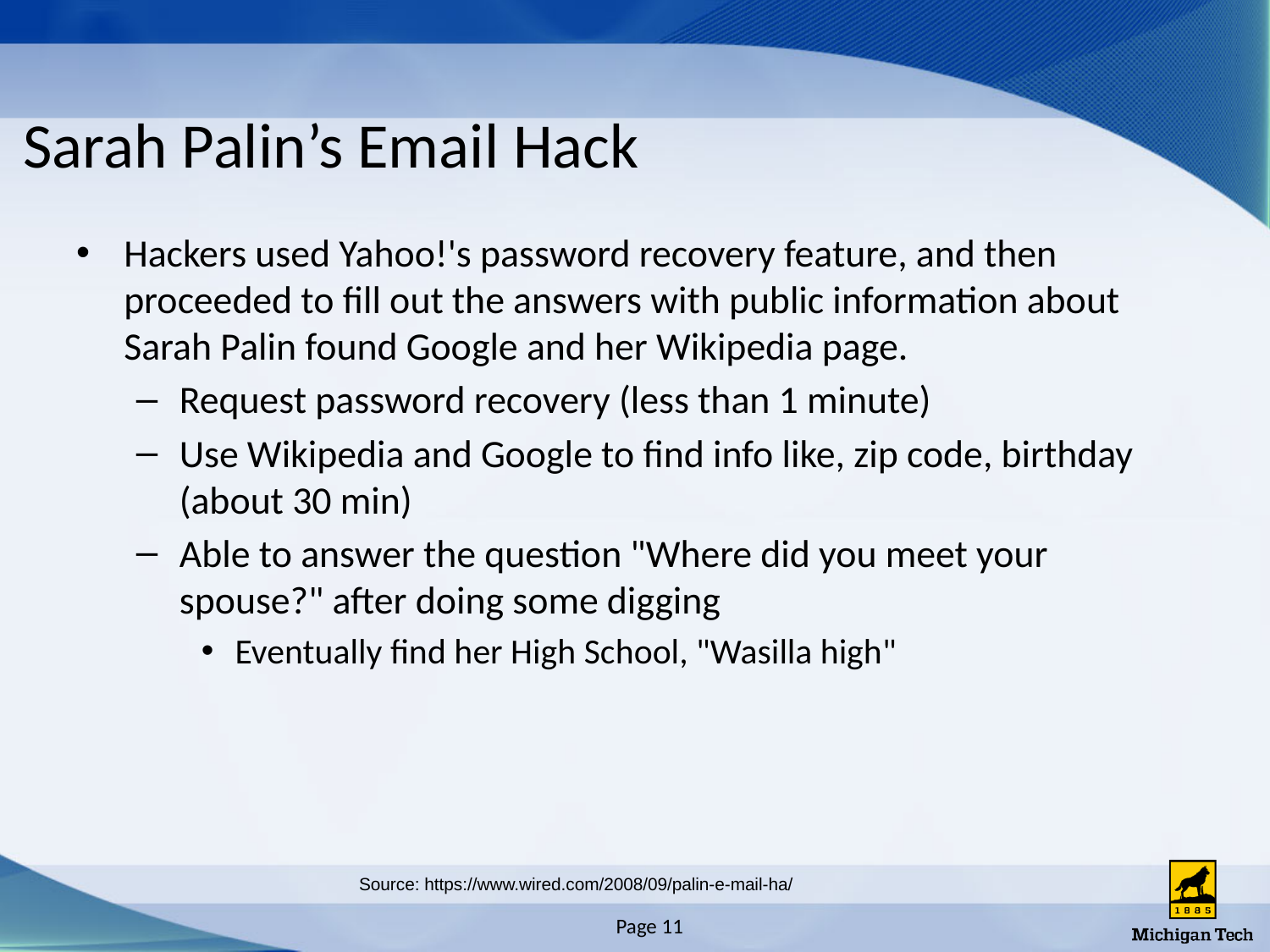

# Sarah Palin’s Email Hack
Hackers used Yahoo!'s password recovery feature, and then proceeded to fill out the answers with public information about Sarah Palin found Google and her Wikipedia page.
Request password recovery (less than 1 minute)
Use Wikipedia and Google to find info like, zip code, birthday (about 30 min)
Able to answer the question "Where did you meet your spouse?" after doing some digging
Eventually find her High School, "Wasilla high"
Source: https://www.wired.com/2008/09/palin-e-mail-ha/